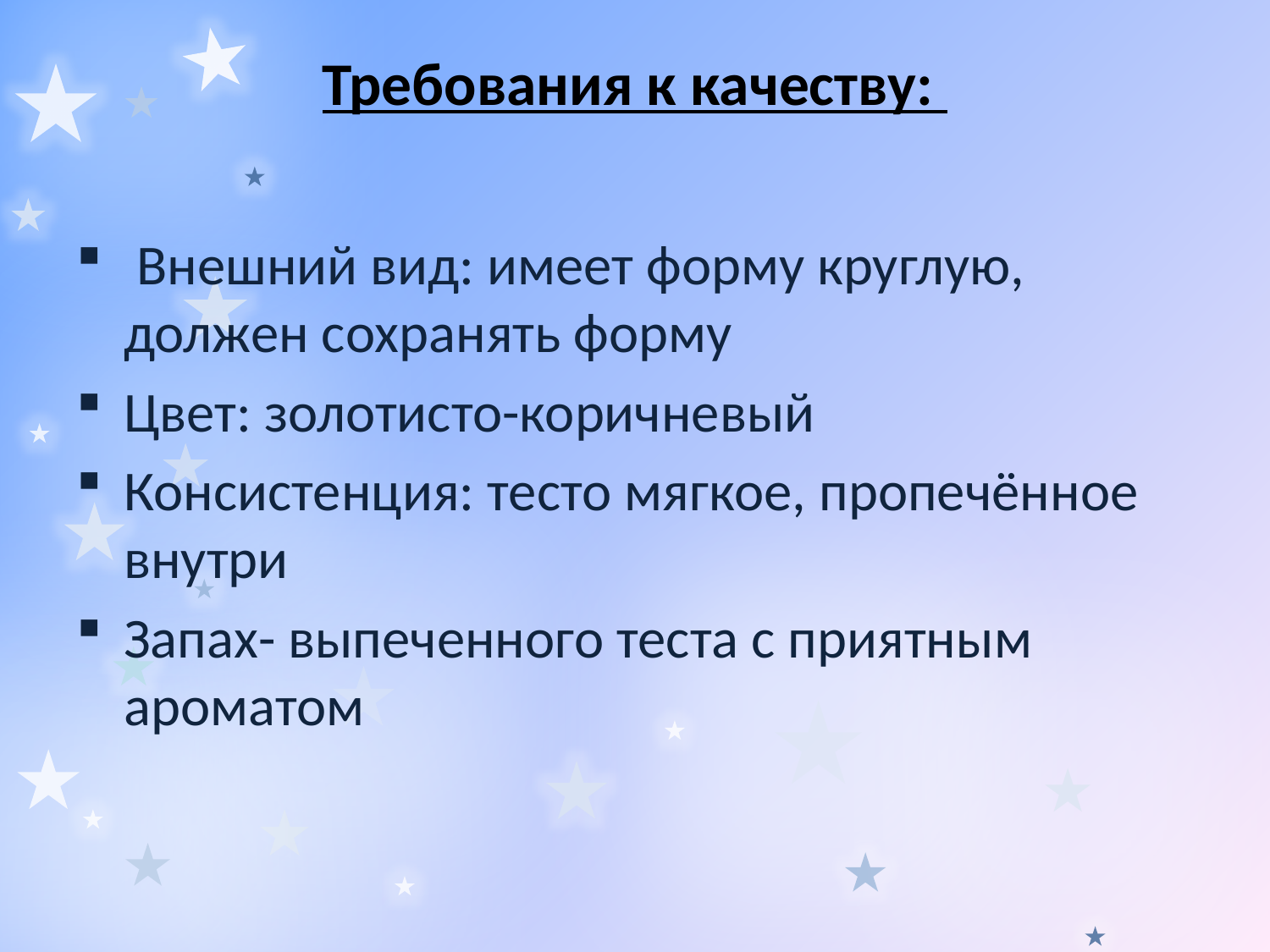

# Требования к качеству:
 Внешний вид: имеет форму круглую, должен сохранять форму
Цвет: золотисто-коричневый
Консистенция: тесто мягкое, пропечённое внутри
Запах- выпеченного теста с приятным ароматом